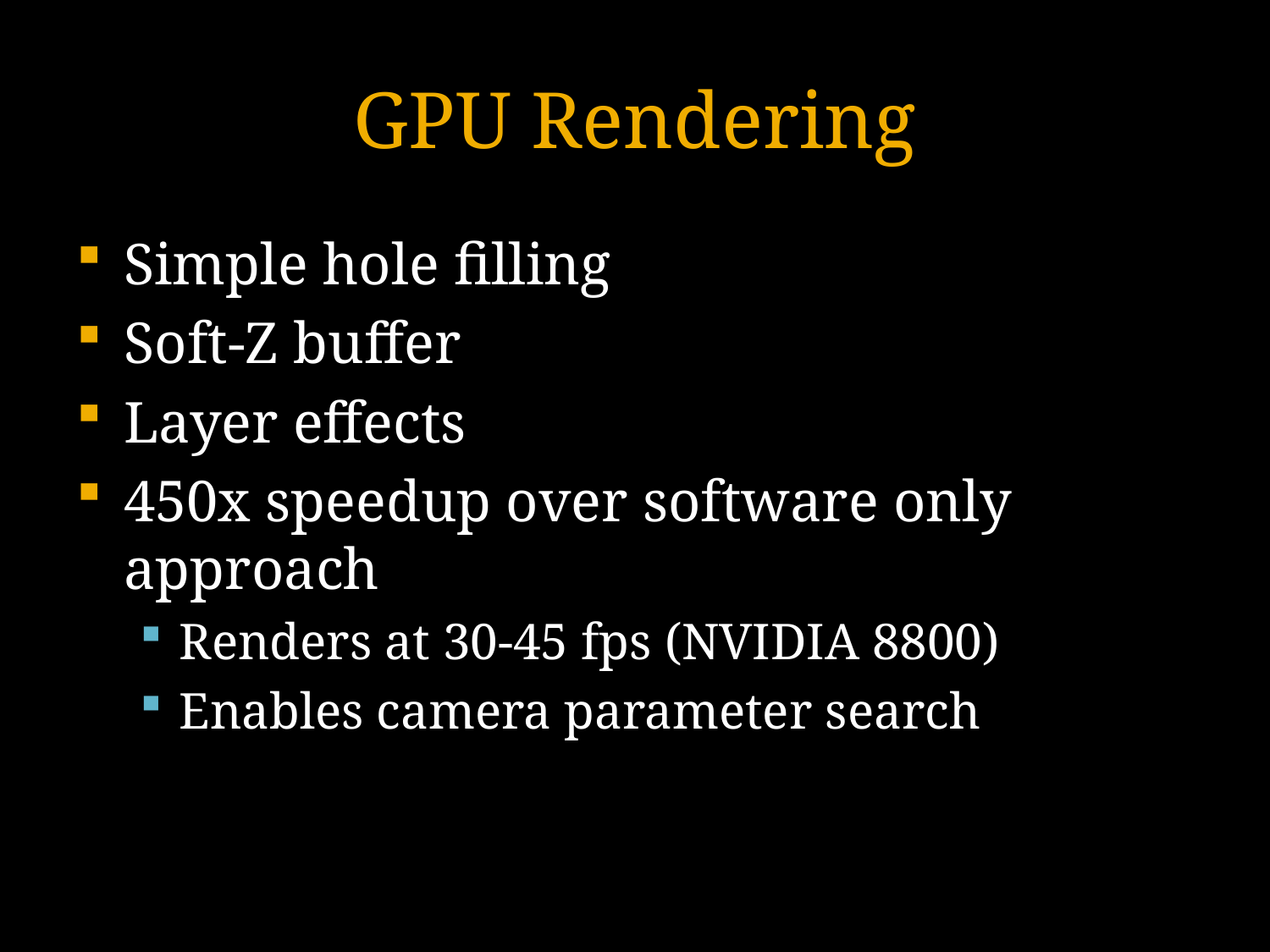

# GPU Rendering
Simple hole filling
Soft-Z buffer
Layer effects
450x speedup over software only approach
Renders at 30-45 fps (NVIDIA 8800)
Enables camera parameter search